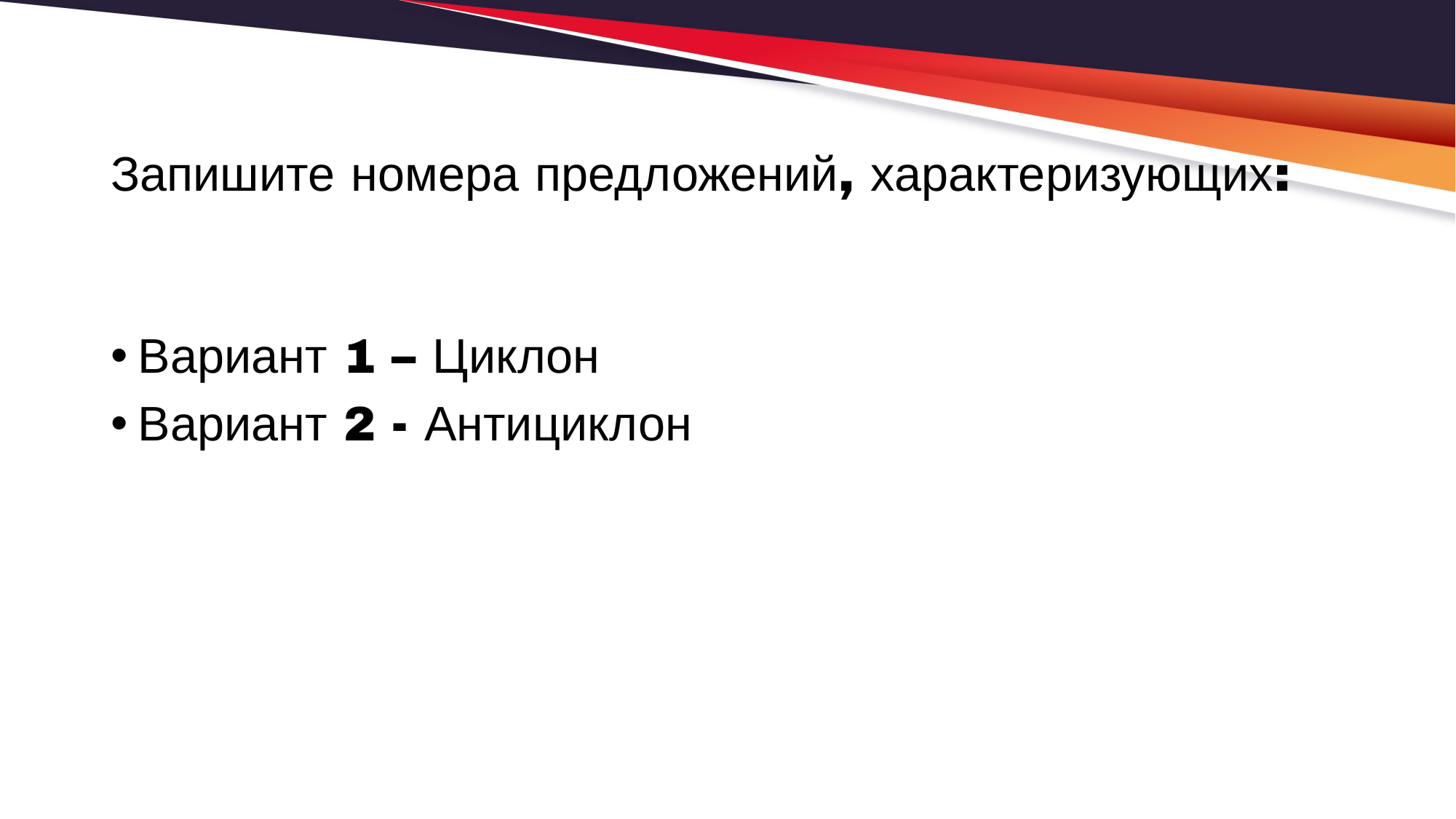

# Запишите номера предложений, характеризующих:
Вариант 1 – Циклон
Вариант 2 - Антициклон